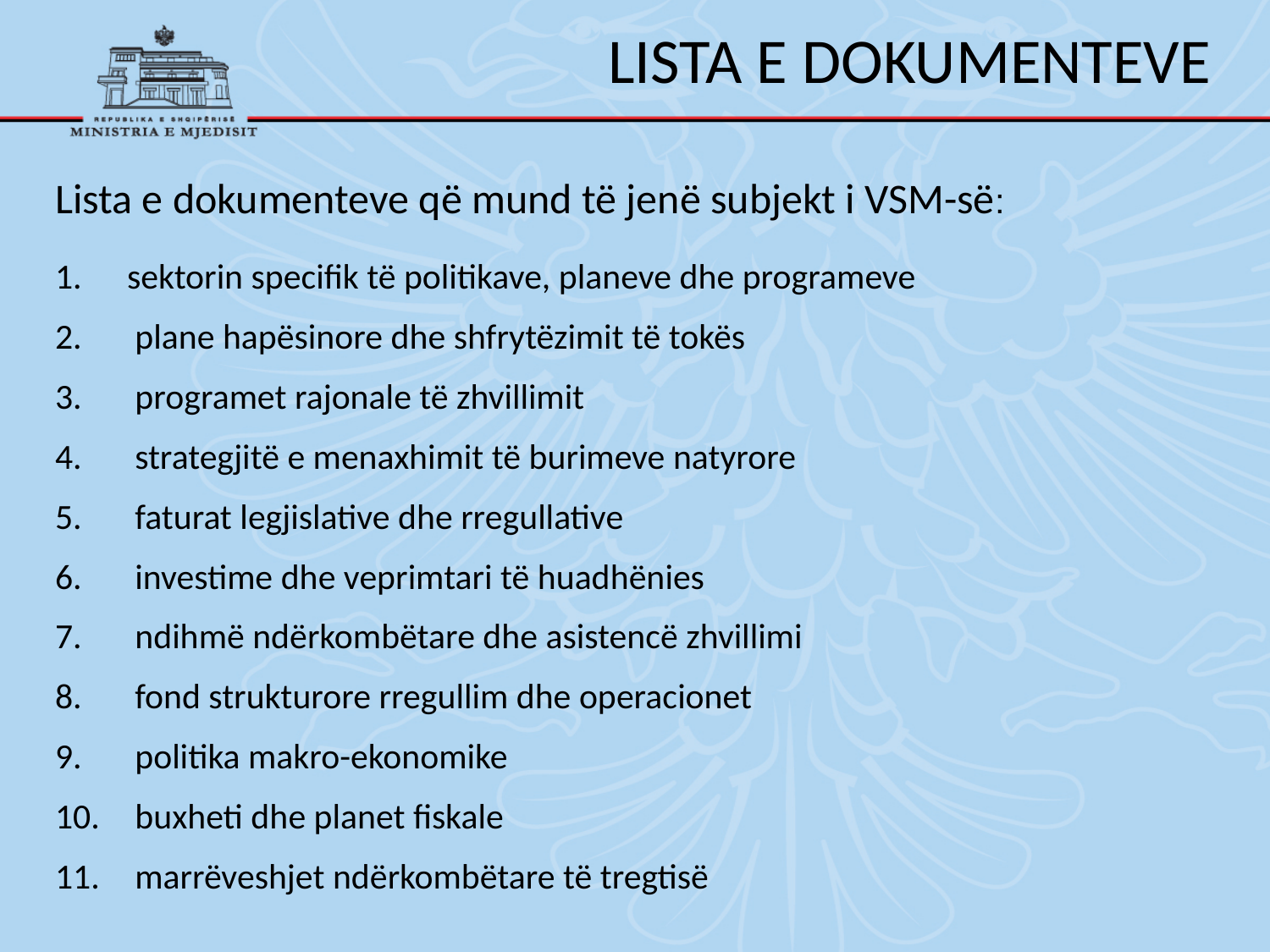

# LISTA E DOKUMENTEVE

Lista e dokumenteve që mund të jenë subjekt i VSM-së:

sektorin specifik të politikave, planeve dhe programeve
 plane hapësinore dhe shfrytëzimit të tokës
 programet rajonale të zhvillimit
 strategjitë e menaxhimit të burimeve natyrore
 faturat legjislative dhe rregullative
 investime dhe veprimtari të huadhënies
 ndihmë ndërkombëtare dhe asistencë zhvillimi
 fond strukturore rregullim dhe operacionet
 politika makro-ekonomike
 buxheti dhe planet fiskale
 marrëveshjet ndërkombëtare të tregtisë